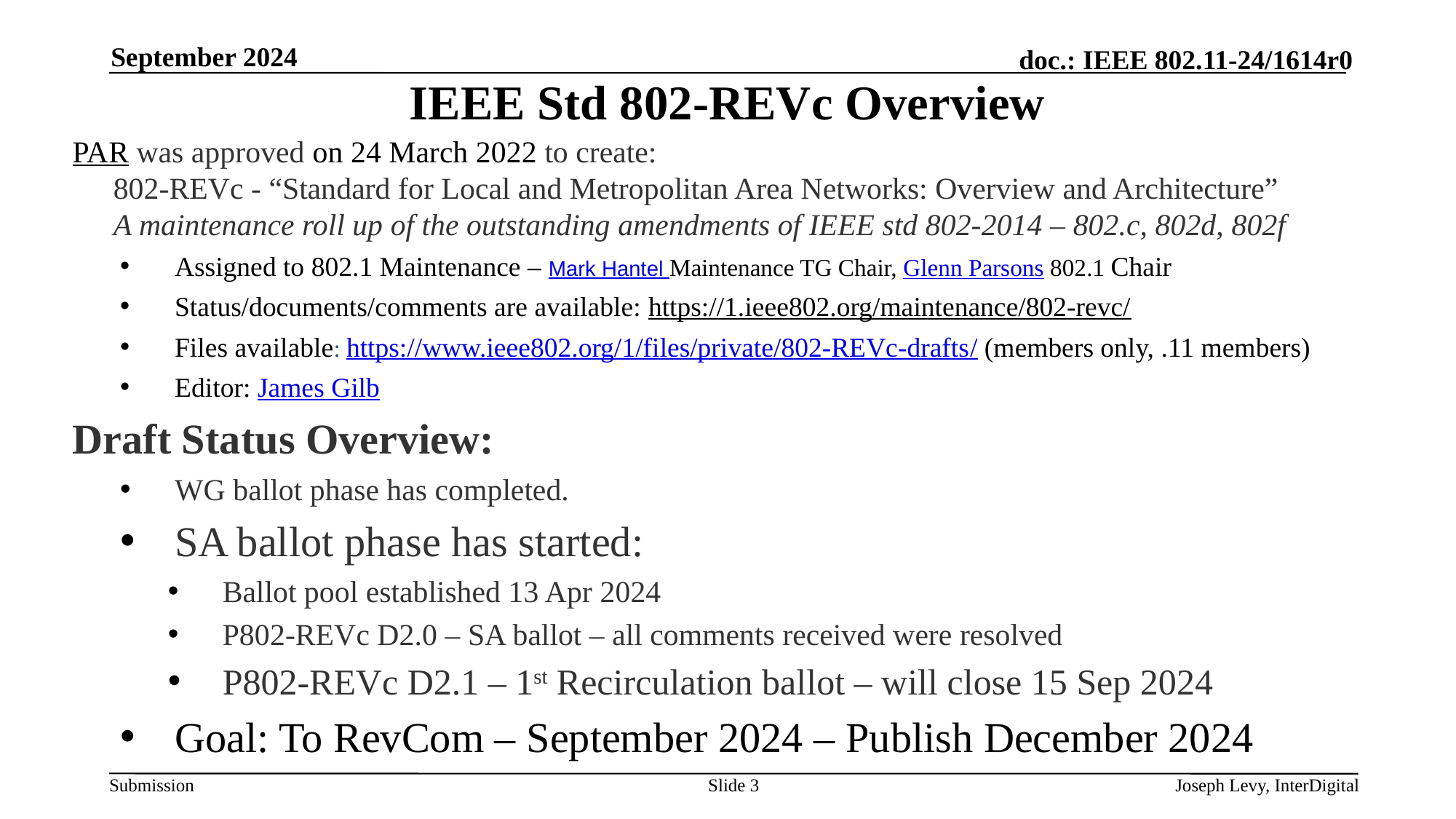

September 2024
# IEEE Std 802-REVc Overview
PAR was approved on 24 March 2022 to create:
802-REVc - “Standard for Local and Metropolitan Area Networks: Overview and Architecture”
A maintenance roll up of the outstanding amendments of IEEE std 802-2014 – 802.c, 802d, 802f
Assigned to 802.1 Maintenance – Mark Hantel Maintenance TG Chair, Glenn Parsons 802.1 Chair
Status/documents/comments are available: https://1.ieee802.org/maintenance/802-revc/
Files available: https://www.ieee802.org/1/files/private/802-REVc-drafts/ (members only, .11 members)
Editor: James Gilb
Draft Status Overview:
WG ballot phase has completed.
SA ballot phase has started:
Ballot pool established 13 Apr 2024
P802-REVc D2.0 – SA ballot – all comments received were resolved
P802-REVc D2.1 – 1st Recirculation ballot – will close 15 Sep 2024
Goal: To RevCom – September 2024 – Publish December 2024

Joseph Levy, InterDigital
Slide 3